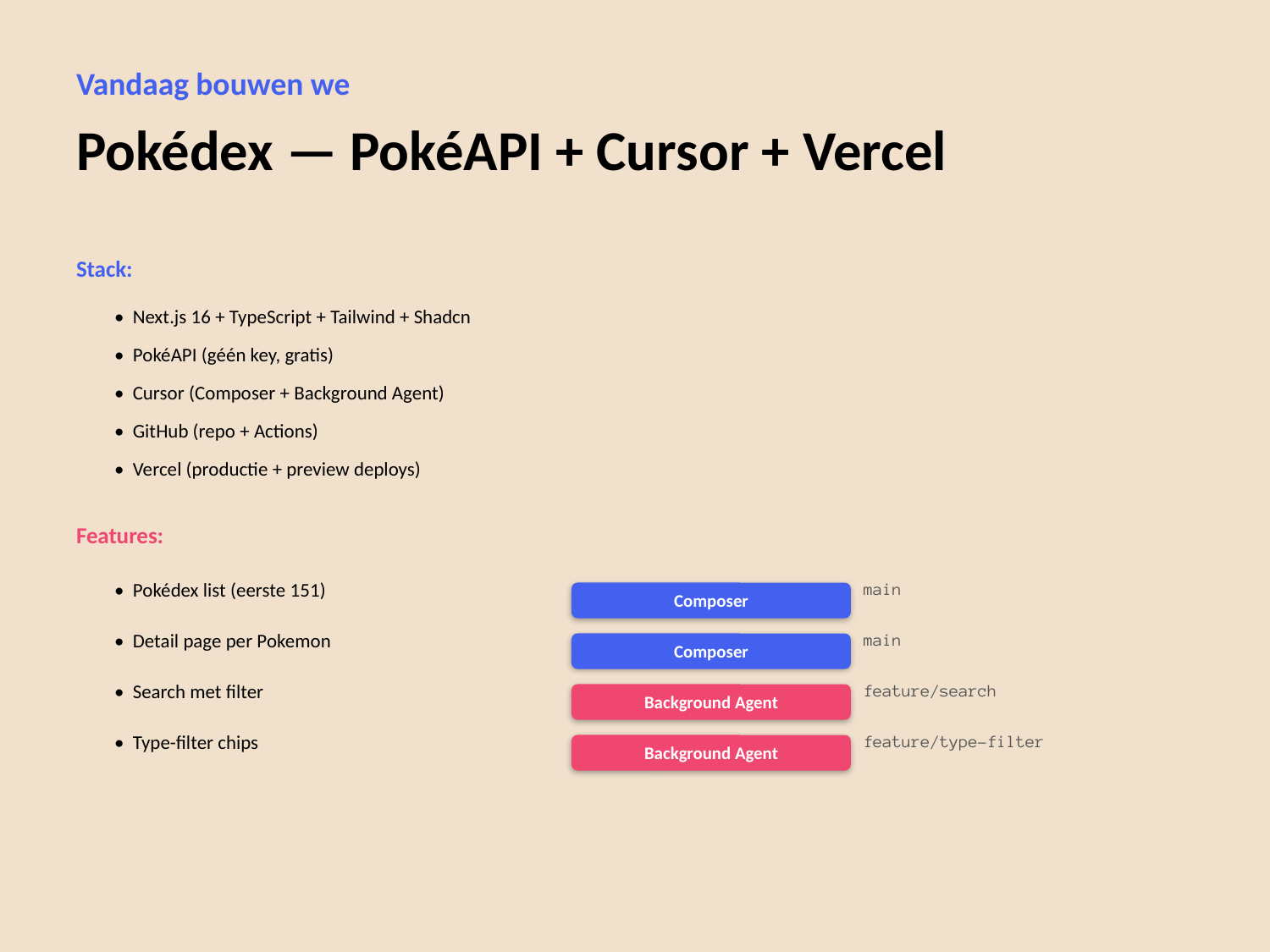

Vandaag bouwen we
Pokédex — PokéAPI + Cursor + Vercel
Stack:
•  Next.js 16 + TypeScript + Tailwind + Shadcn
•  PokéAPI (géén key, gratis)
•  Cursor (Composer + Background Agent)
•  GitHub (repo + Actions)
•  Vercel (productie + preview deploys)
Features:
•  Pokédex list (eerste 151)
main

Composer
•  Detail page per Pokemon
main

Composer
•  Search met filter
feature/search

Background Agent
•  Type-filter chips
feature/type-filter

Background Agent